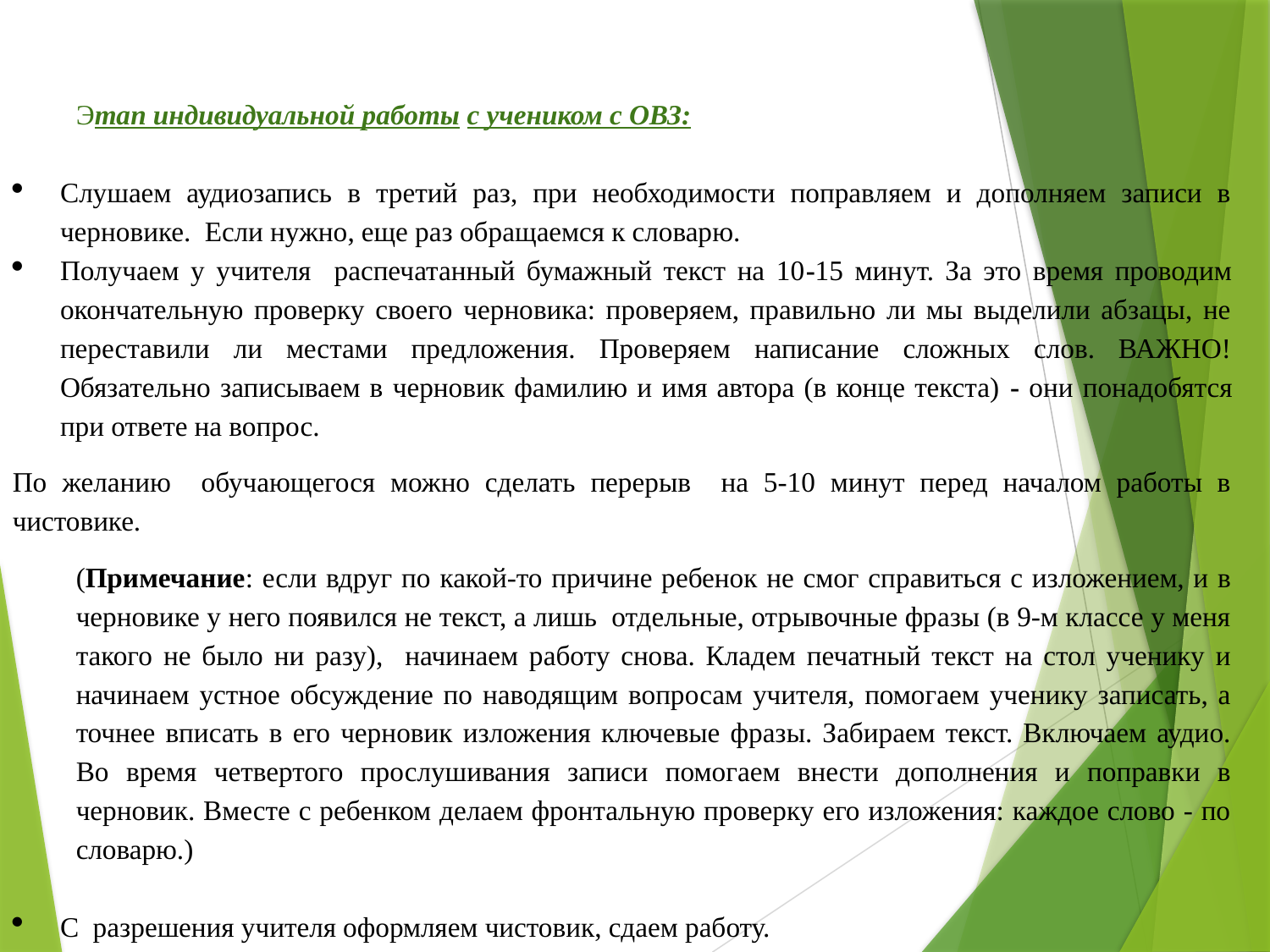

Этап индивидуальной работы с учеником с ОВЗ:

Слушаем аудиозапись в третий раз, при необходимости поправляем и дополняем записи в черновике.  Если нужно, еще раз обращаемся к словарю.
Получаем у учителя  распечатанный бумажный текст на 10-15 минут. За это время проводим окончательную проверку своего черновика: проверяем, правильно ли мы выделили абзацы, не переставили ли местами предложения. Проверяем написание сложных слов. ВАЖНО! Обязательно записываем в черновик фамилию и имя автора (в конце текста) - они понадобятся при ответе на вопрос.
По желанию  обучающегося можно сделать перерыв  на 5-10 минут перед началом работы в чистовике.
(Примечание: если вдруг по какой-то причине ребенок не смог справиться с изложением, и в черновике у него появился не текст, а лишь  отдельные, отрывочные фразы (в 9-м классе у меня такого не было ни разу),  начинаем работу снова. Кладем печатный текст на стол ученику и начинаем устное обсуждение по наводящим вопросам учителя, помогаем ученику записать, а точнее вписать в его черновик изложения ключевые фразы. Забираем текст. Включаем аудио. Во время четвертого прослушивания записи помогаем внести дополнения и поправки в черновик. Вместе с ребенком делаем фронтальную проверку его изложения: каждое слово - по словарю.)

С  разрешения учителя оформляем чистовик, сдаем работу.